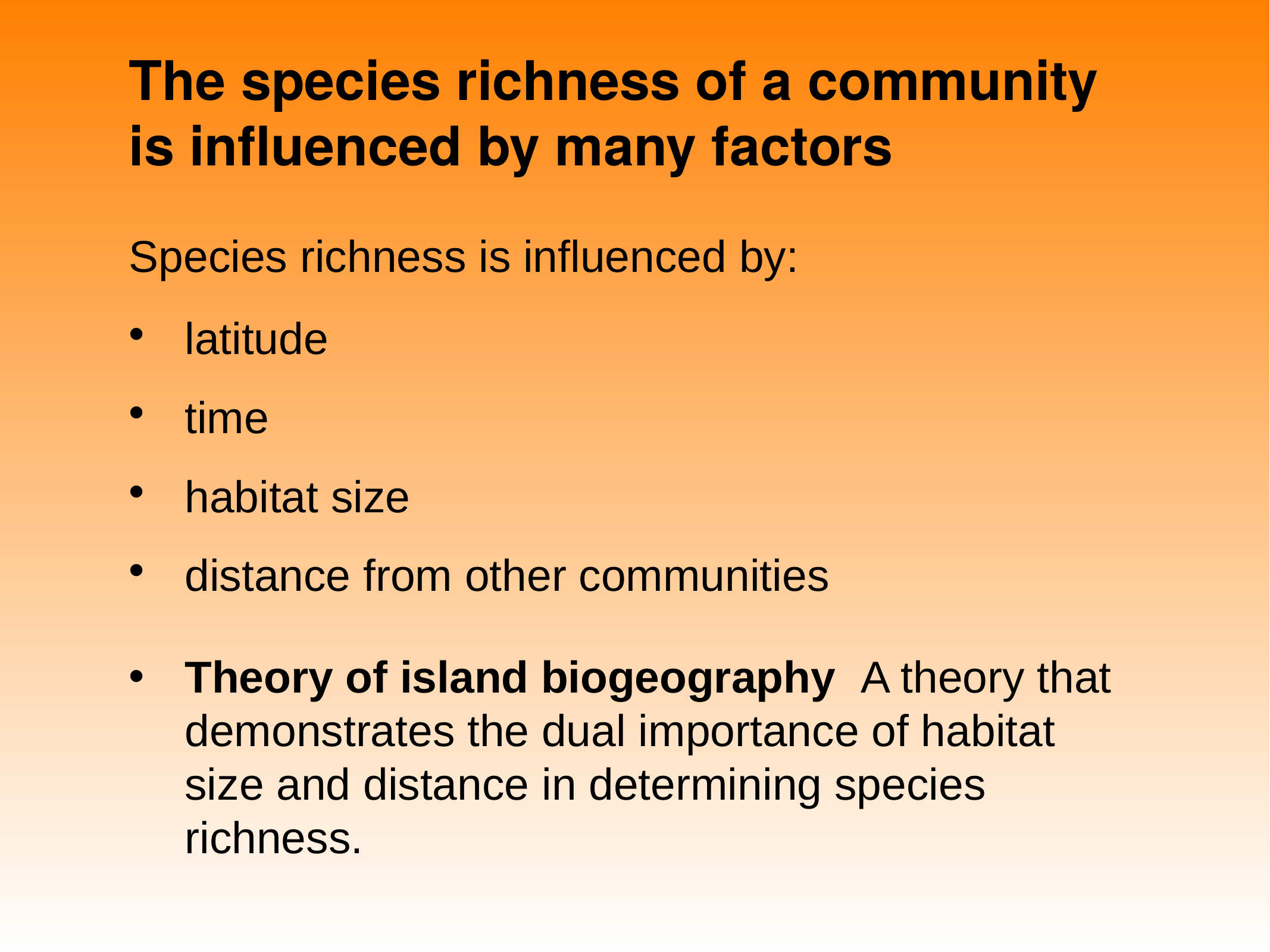

# The species richness of a community is influenced by many factors
Species richness is influenced by:
latitude
time
habitat size
distance from other communities
Theory of island biogeography  A theory that demonstrates the dual importance of habitat size and distance in determining species richness.